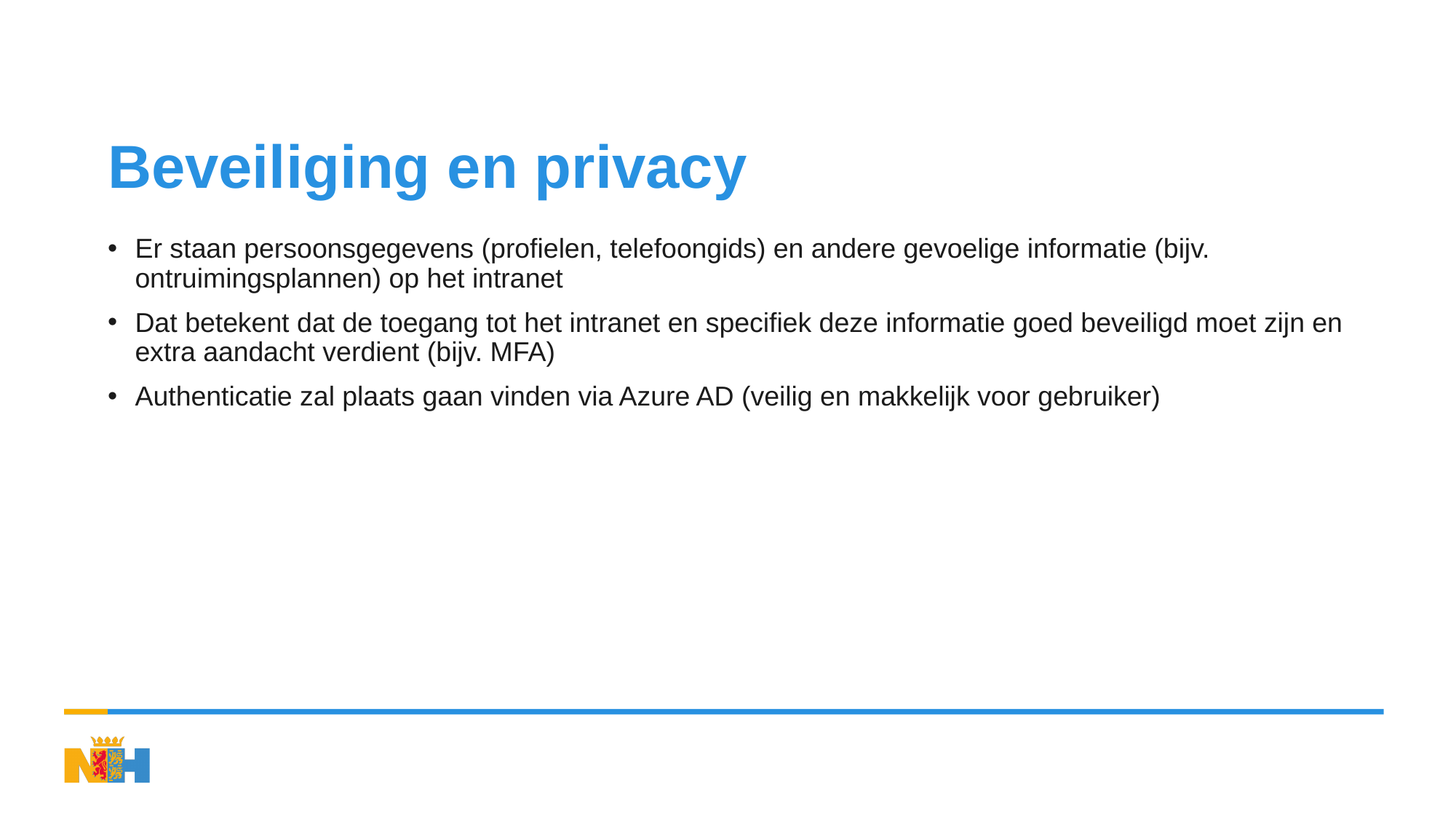

# Beveiliging en privacy
Er staan persoonsgegevens (profielen, telefoongids) en andere gevoelige informatie (bijv. ontruimingsplannen) op het intranet
Dat betekent dat de toegang tot het intranet en specifiek deze informatie goed beveiligd moet zijn en extra aandacht verdient (bijv. MFA)
Authenticatie zal plaats gaan vinden via Azure AD (veilig en makkelijk voor gebruiker)